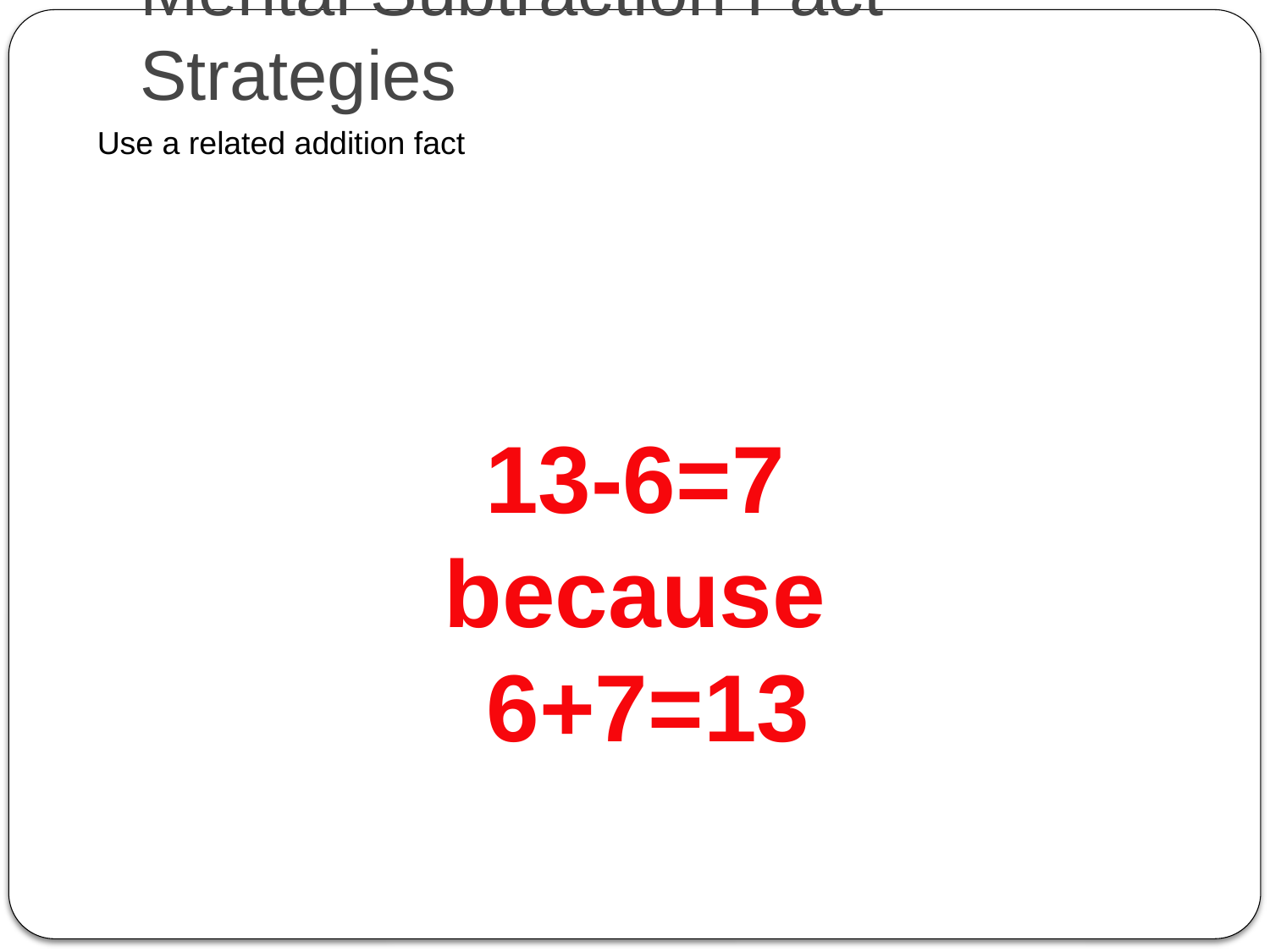

# Mental Subtraction Fact Strategies
Use a related addition fact
13-6=7
because
 6+7=13